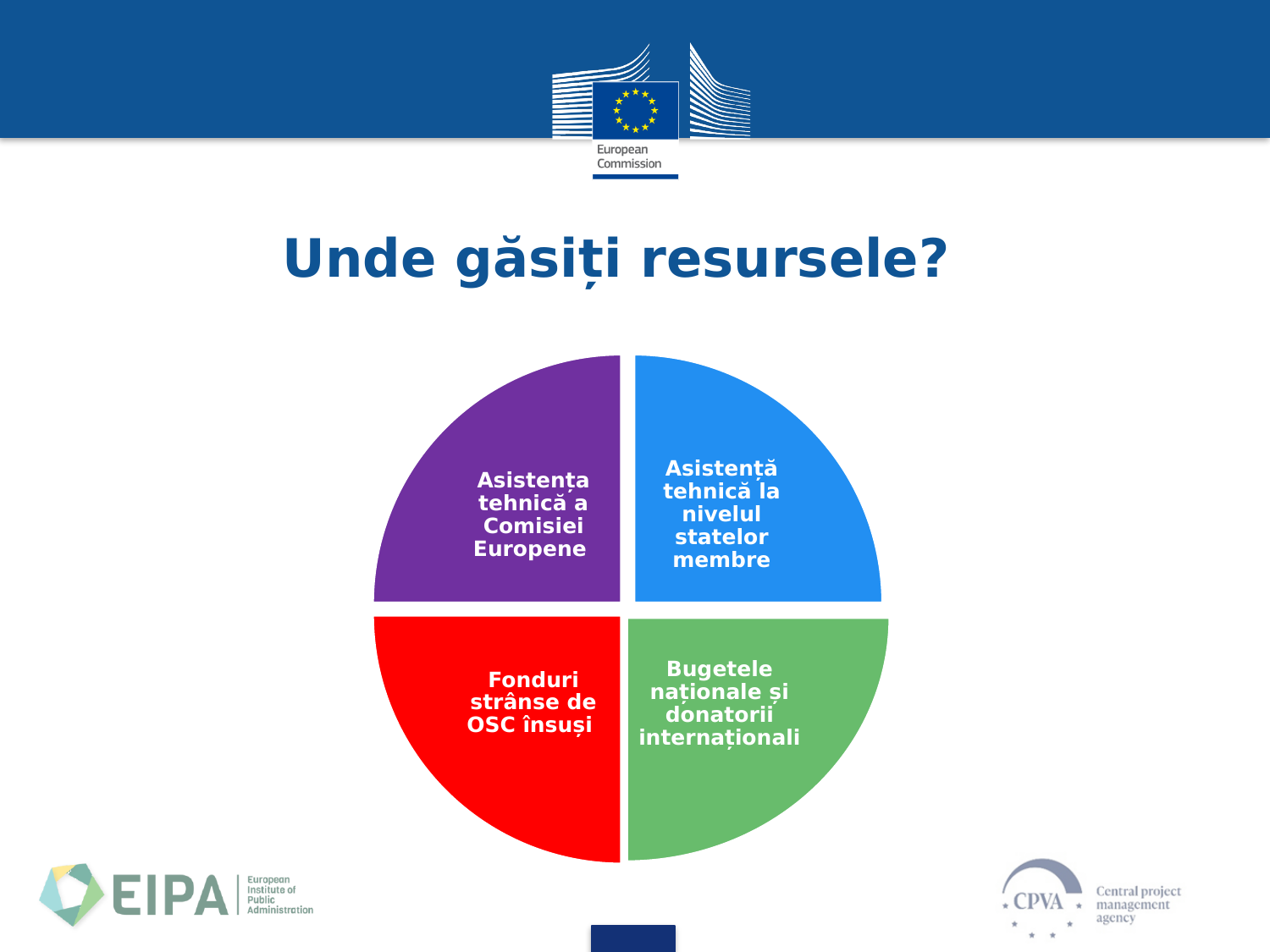

# Unde găsiți resursele?
Asistența tehnică a Comisiei Europene
Asistență tehnică la nivelul statelor membre
Bugetele naționale și donatorii internaționali
Fonduri strânse de OSC însuși